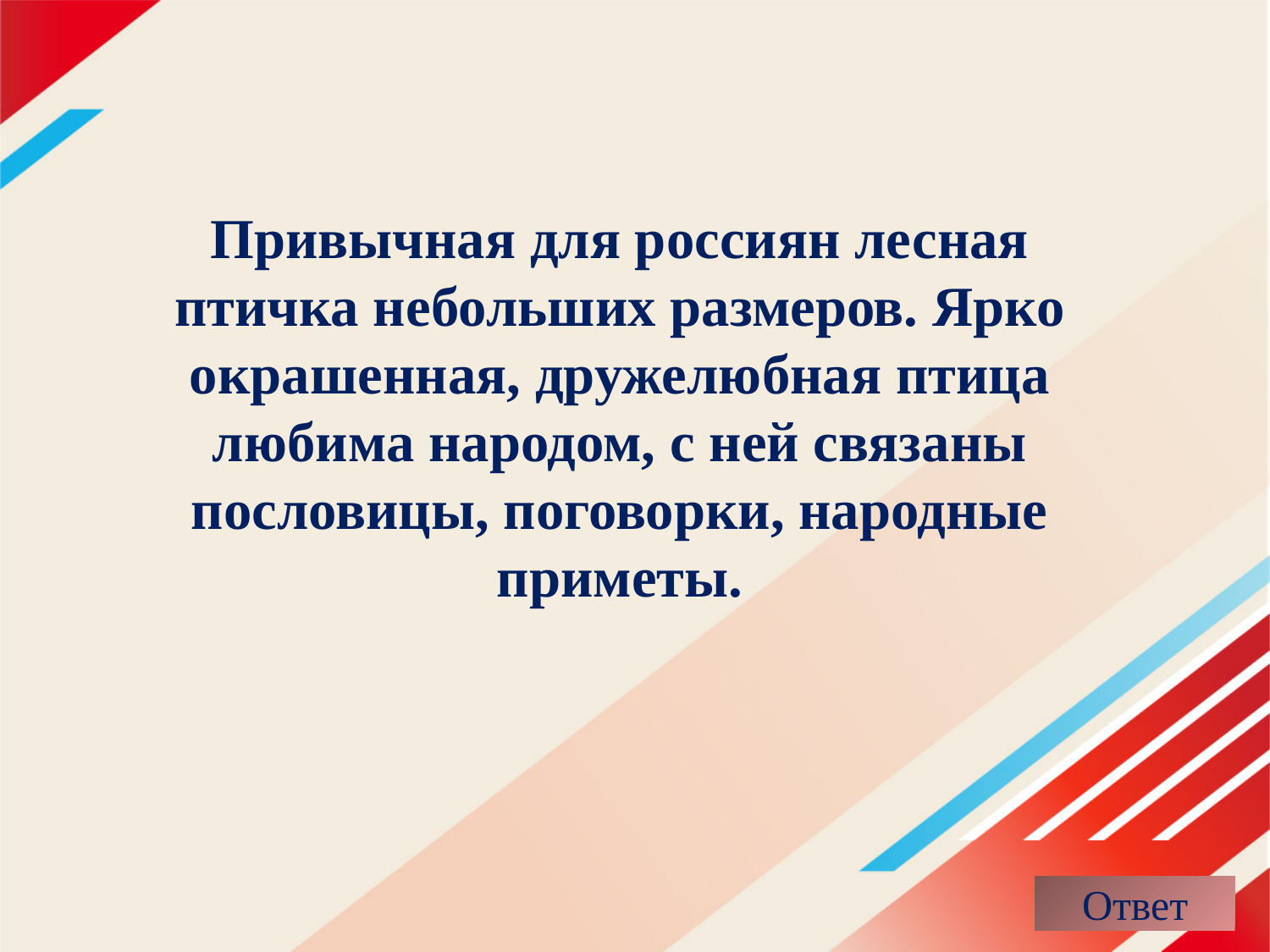

Привычная для россиян лесная птичка небольших размеров. Ярко окрашенная, дружелюбная птица любима народом, с ней связаны пословицы, поговорки, народные приметы.